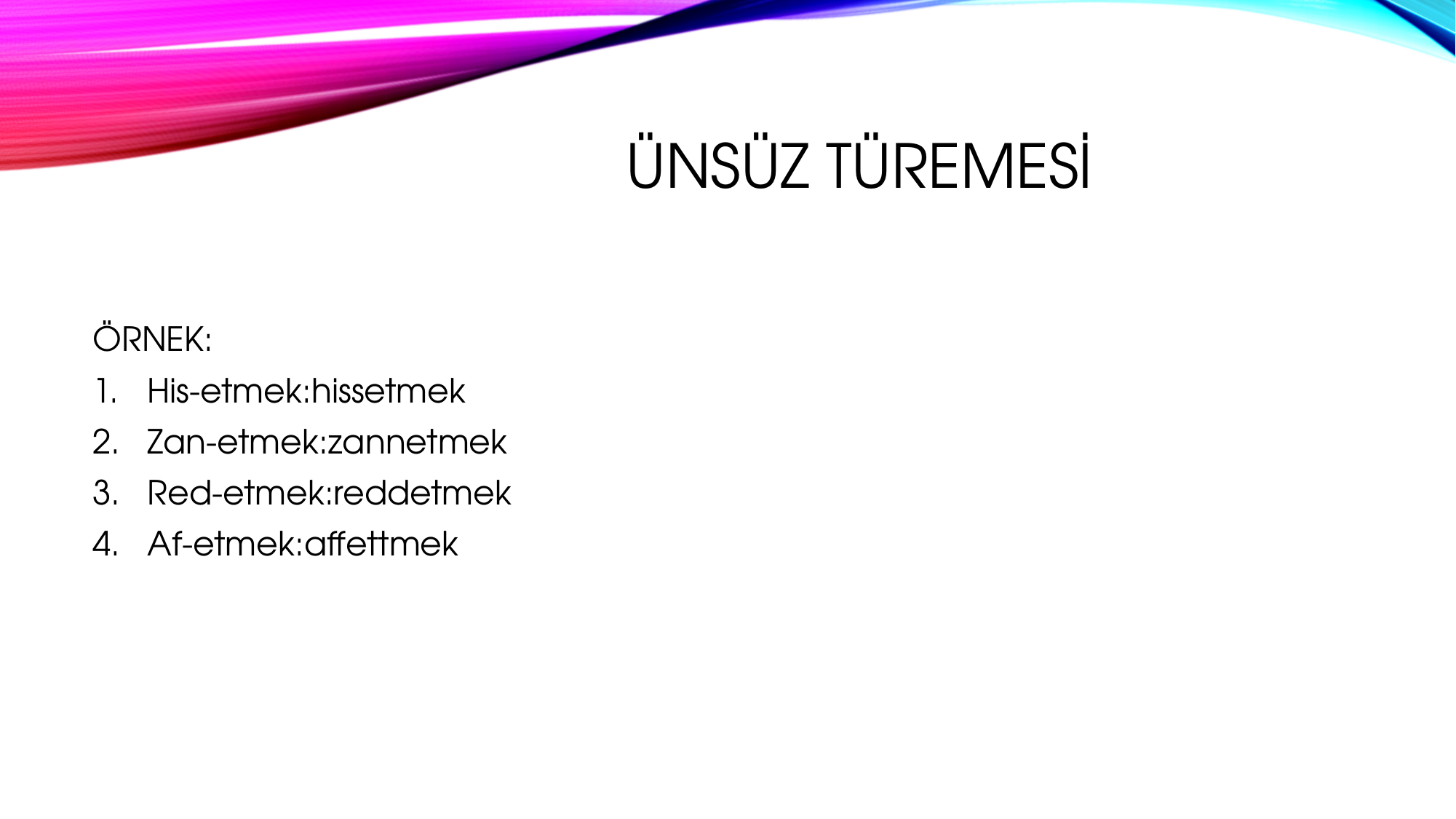

# Ünsüz türemesi

ÖRNEK:
His-etmek:hissetmek
Zan-etmek:zannetmek
Red-etmek:reddetmek
Af-etmek:affettmek